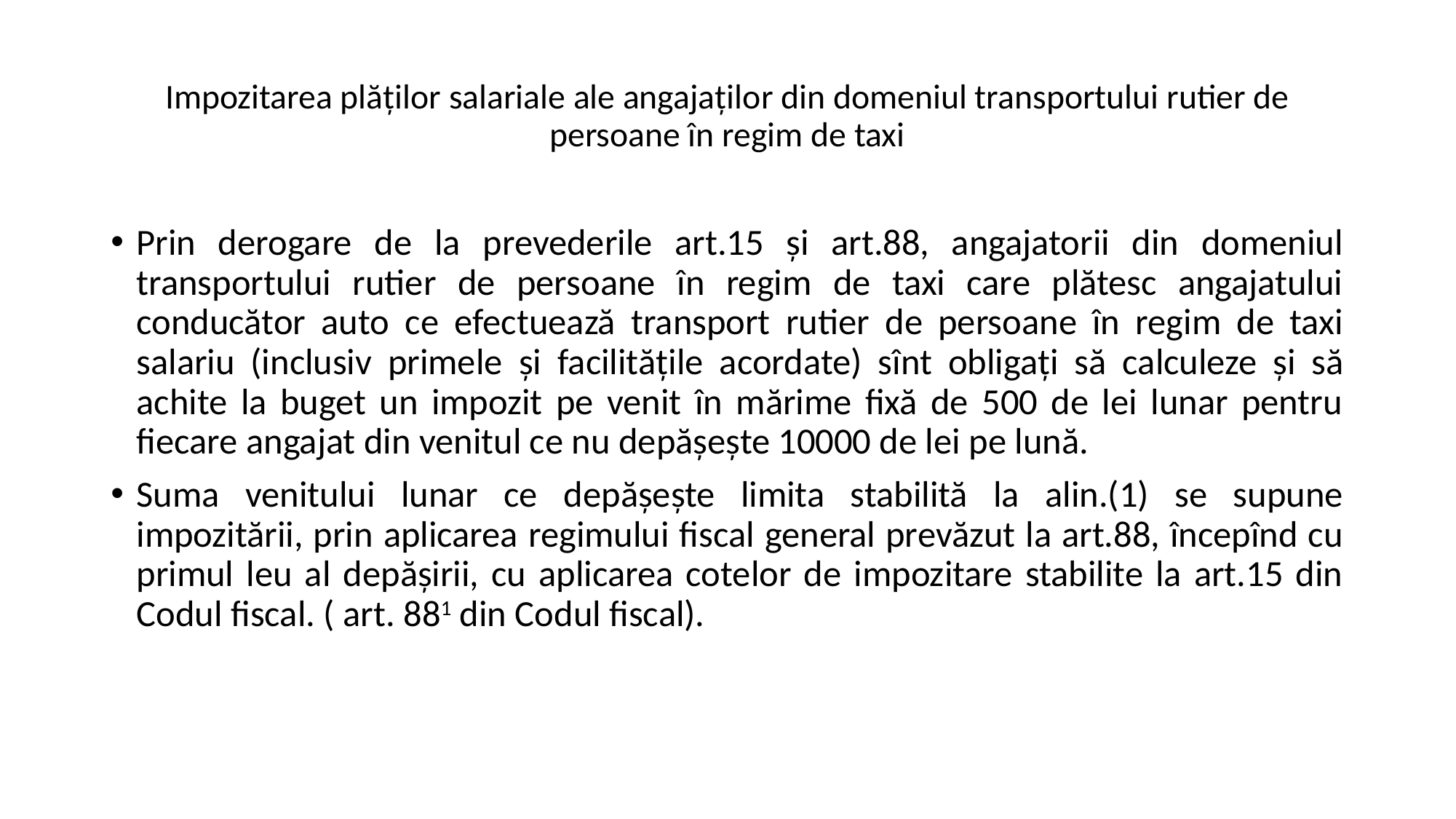

# Impozitarea plăţilor salariale ale angajaţilor din domeniul transportului rutier de persoane în regim de taxi
Prin derogare de la prevederile art.15 şi art.88, angajatorii din domeniul transportului rutier de persoane în regim de taxi care plătesc angajatului conducător auto ce efectuează transport rutier de persoane în regim de taxi salariu (inclusiv primele şi facilităţile acordate) sînt obligaţi să calculeze şi să achite la buget un impozit pe venit în mărime fixă de 500 de lei lunar pentru fiecare angajat din venitul ce nu depăşeşte 10000 de lei pe lună.
Suma venitului lunar ce depăşeşte limita stabilită la alin.(1) se supune impozitării, prin aplicarea regimului fiscal general prevăzut la art.88, începînd cu primul leu al depăşirii, cu aplicarea cotelor de impozitare stabilite la art.15 din Codul fiscal. ( art. 881 din Codul fiscal).